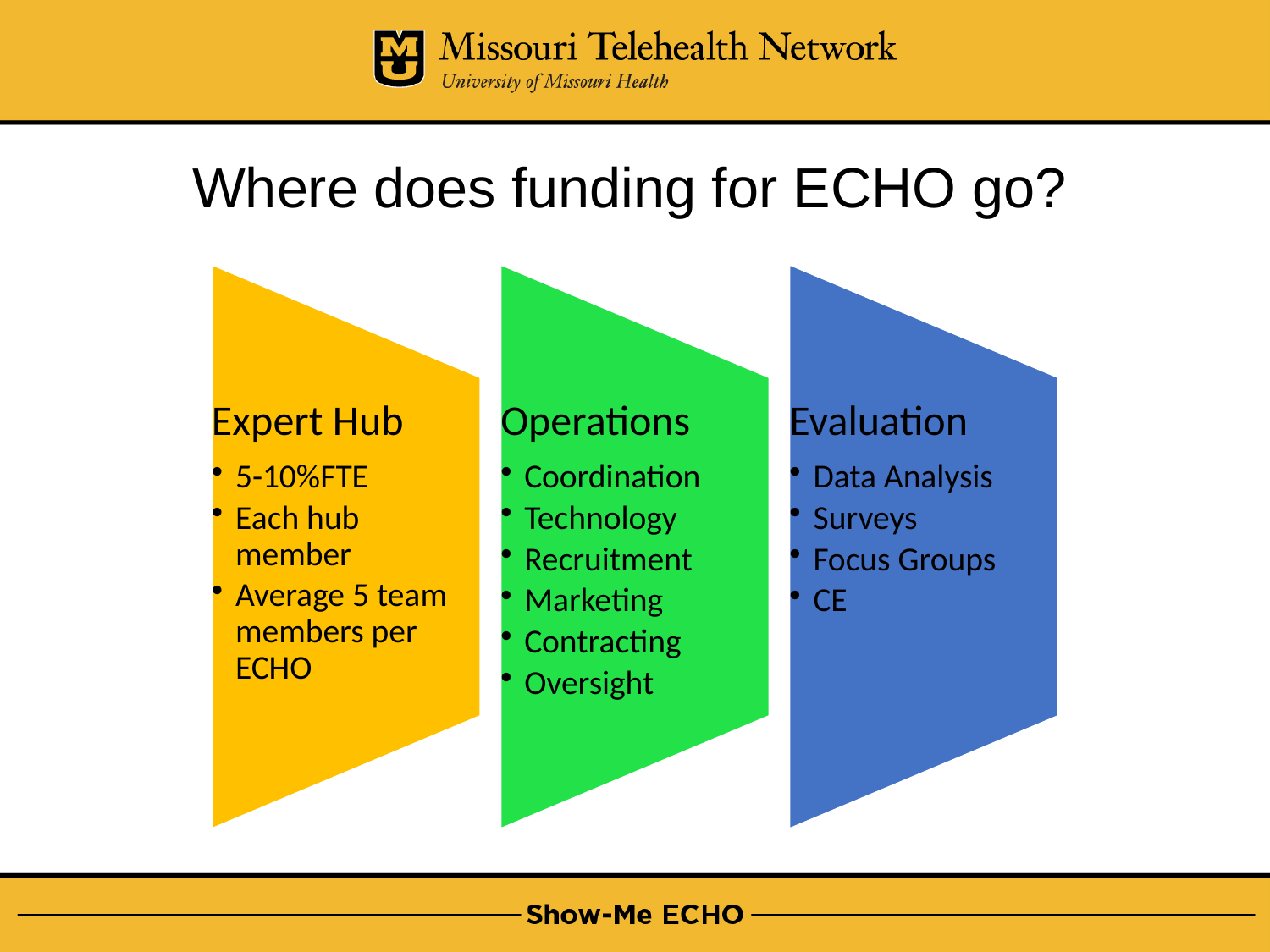

Where does funding for ECHO go?
Expert Hub
5-10%FTE
Each hub member
Average 5 team members per ECHO
Operations
Coordination
Technology
Recruitment
Marketing
Contracting
Oversight
Evaluation
Data Analysis
Surveys
Focus Groups
CE